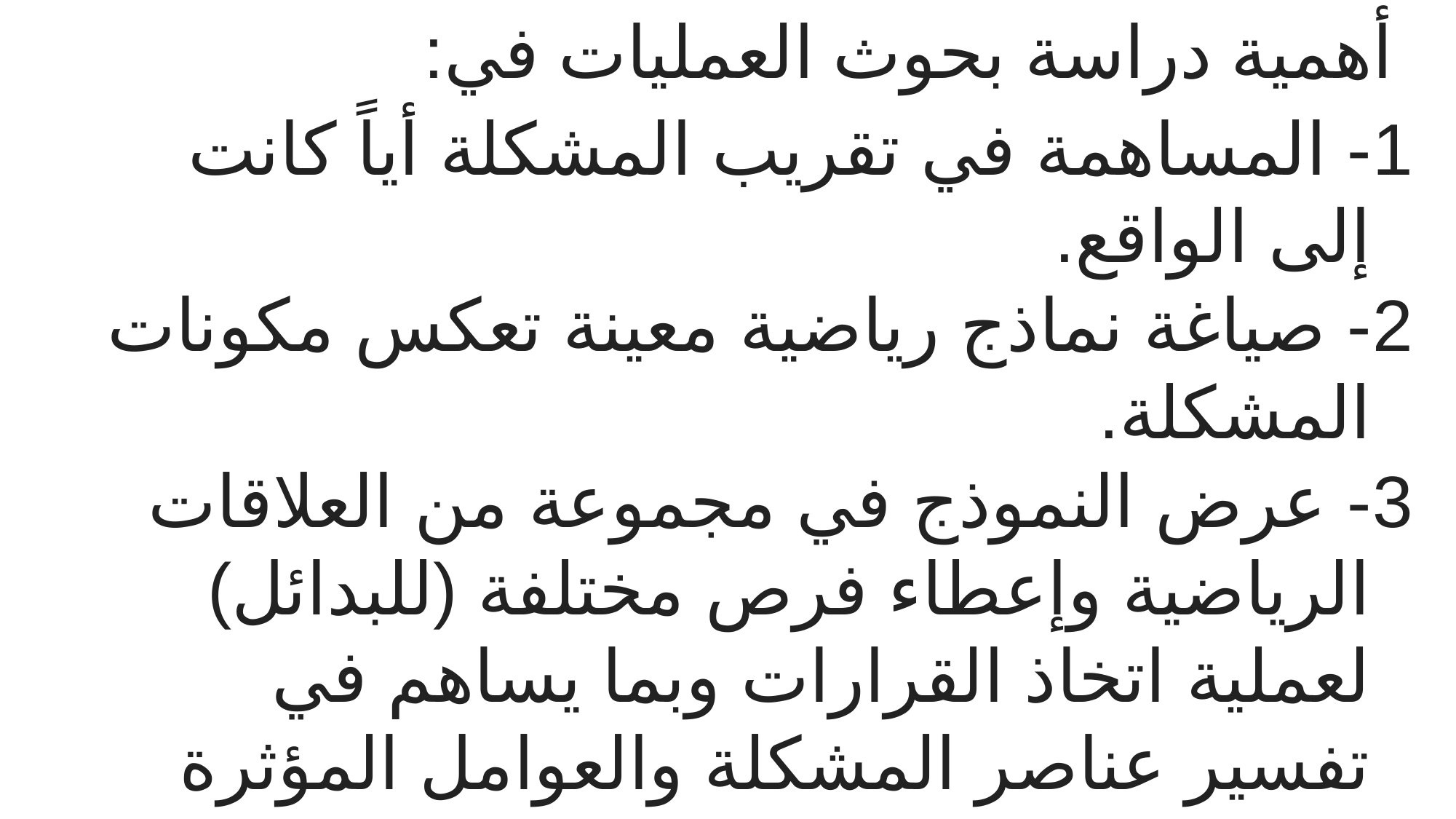

أهمية دراسة بحوث العمليات في:
1- المساهمة في تقريب المشكلة أياً كانت إلى الواقع.
2- صياغة نماذج رياضية معينة تعكس مكونات المشكلة.
3- عرض النموذج في مجموعة من العلاقات الرياضية وإعطاء فرص مختلفة (للبدائل) لعملية اتخاذ القرارات وبما يساهم في تفسير عناصر المشكلة والعوامل المؤثرة فيها.
4- تطبيق هذة النماذج في المستقبل عندما تواجهنا مشكلة مماثلة.